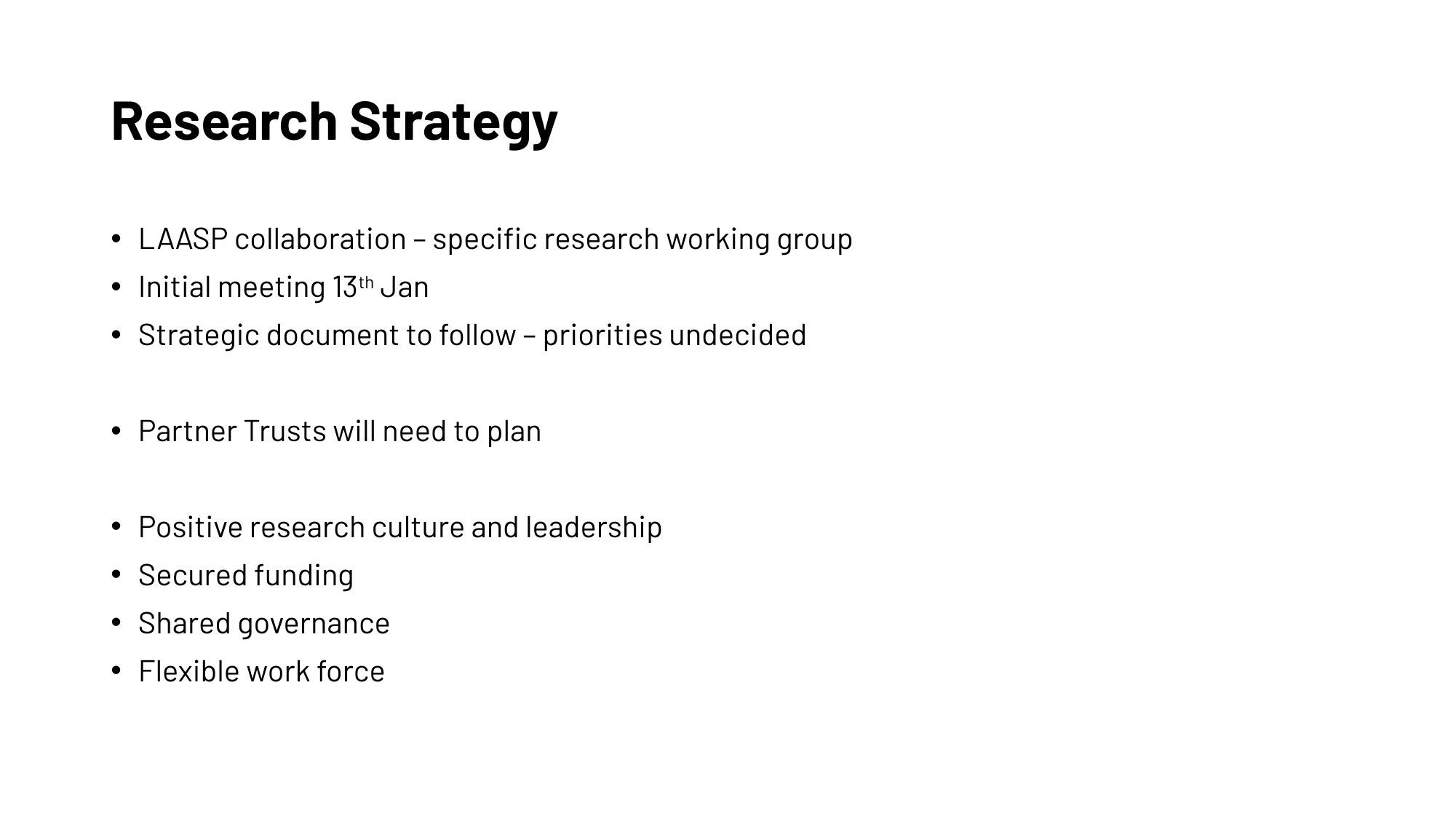

# Research Strategy
LAASP collaboration – specific research working group
Initial meeting 13th Jan
Strategic document to follow – priorities undecided

Partner Trusts will need to plan

Positive research culture and leadership
Secured funding
Shared governance
Flexible work force